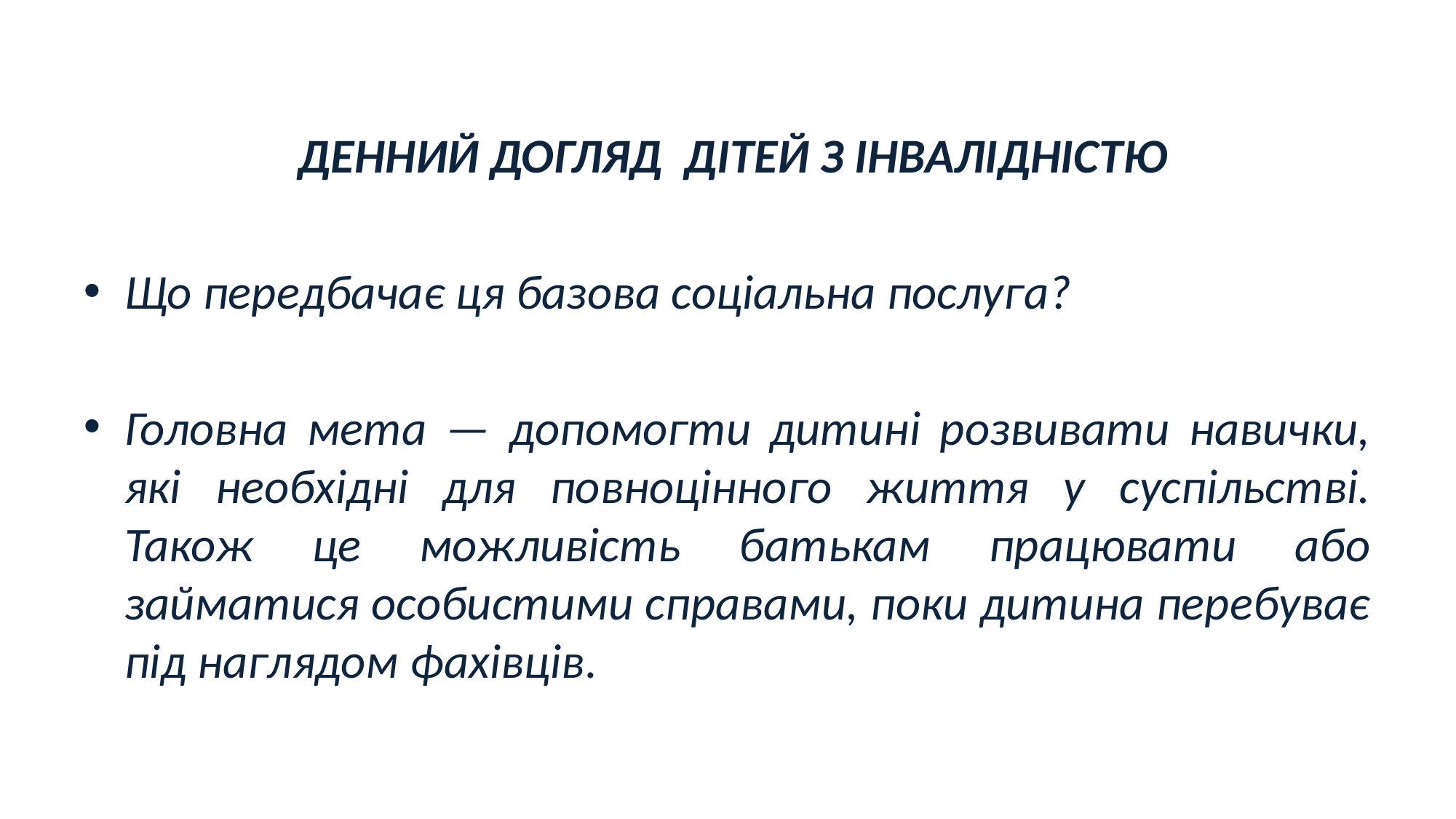

ДЕННИЙ ДОГЛЯД  ДІТЕЙ З ІНВАЛІДНІСТЮ

Що передбачає ця базова соціальна послуга?

Головна мета — допомогти дитині розвивати навички, які необхідні для повноцінного життя у суспільстві. Також це можливість батькам працювати або займатися особистими справами, поки дитина перебуває під наглядом фахівців.